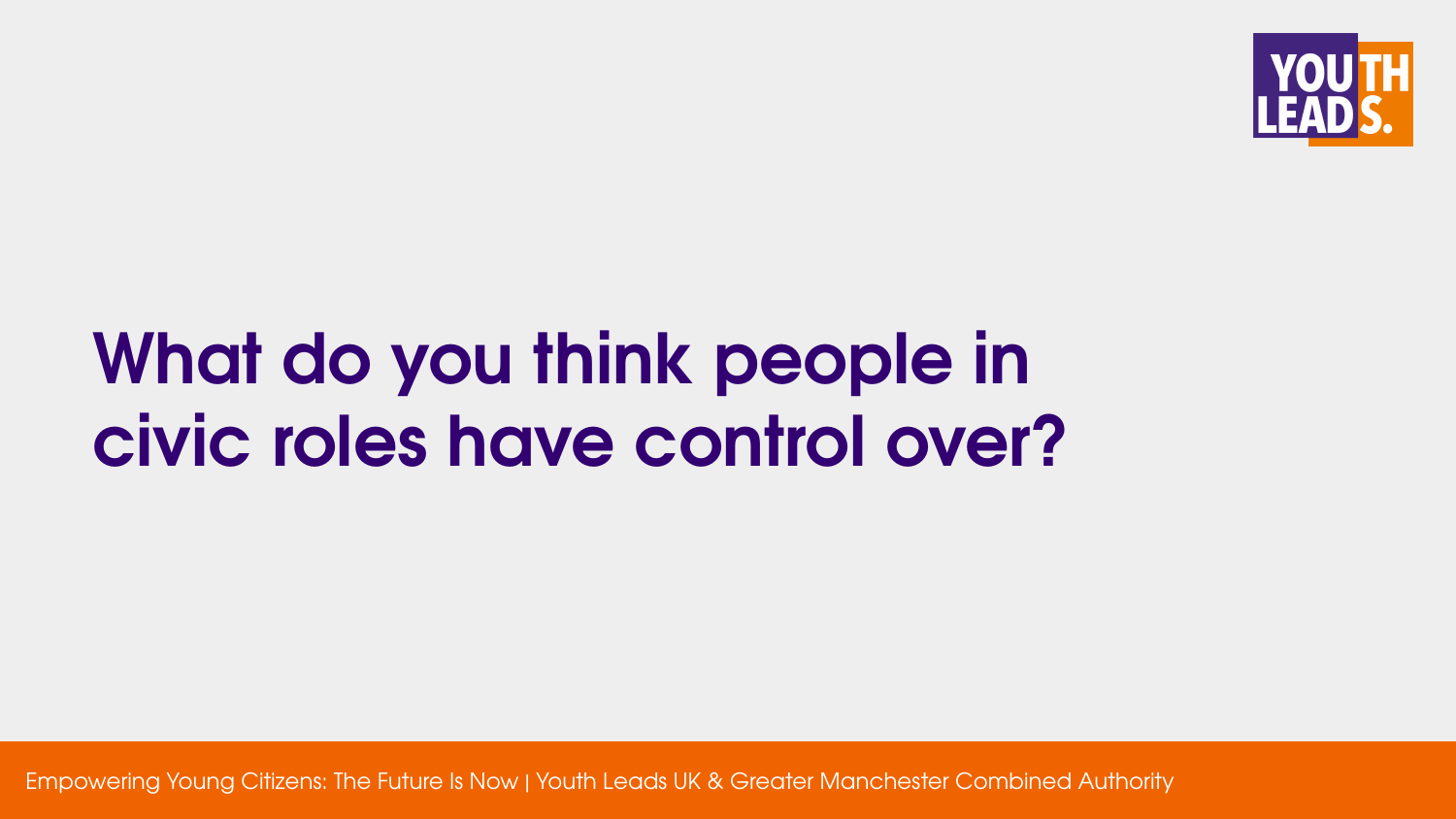

# What do you think people in civic roles have control over?